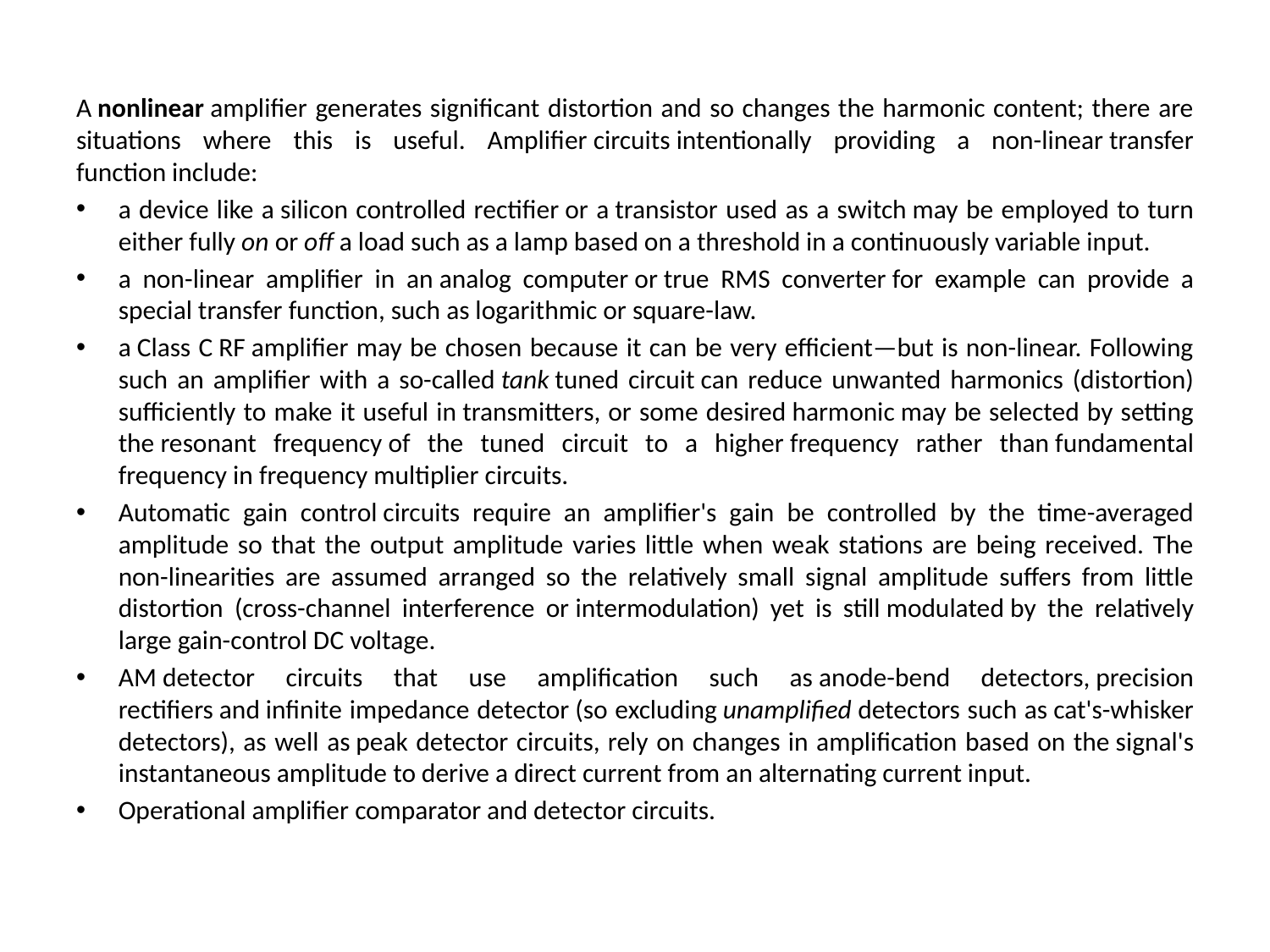

A nonlinear amplifier generates significant distortion and so changes the harmonic content; there are situations where this is useful. Amplifier circuits intentionally providing a non-linear transfer function include:
a device like a silicon controlled rectifier or a transistor used as a switch may be employed to turn either fully on or off a load such as a lamp based on a threshold in a continuously variable input.
a non-linear amplifier in an analog computer or true RMS converter for example can provide a special transfer function, such as logarithmic or square-law.
a Class C RF amplifier may be chosen because it can be very efficient—but is non-linear. Following such an amplifier with a so-called tank tuned circuit can reduce unwanted harmonics (distortion) sufficiently to make it useful in transmitters, or some desired harmonic may be selected by setting the resonant frequency of the tuned circuit to a higher frequency rather than fundamental frequency in frequency multiplier circuits.
Automatic gain control circuits require an amplifier's gain be controlled by the time-averaged amplitude so that the output amplitude varies little when weak stations are being received. The non-linearities are assumed arranged so the relatively small signal amplitude suffers from little distortion (cross-channel interference or intermodulation) yet is still modulated by the relatively large gain-control DC voltage.
AM detector circuits that use amplification such as anode-bend detectors, precision rectifiers and infinite impedance detector (so excluding unamplified detectors such as cat's-whisker detectors), as well as peak detector circuits, rely on changes in amplification based on the signal's instantaneous amplitude to derive a direct current from an alternating current input.
Operational amplifier comparator and detector circuits.